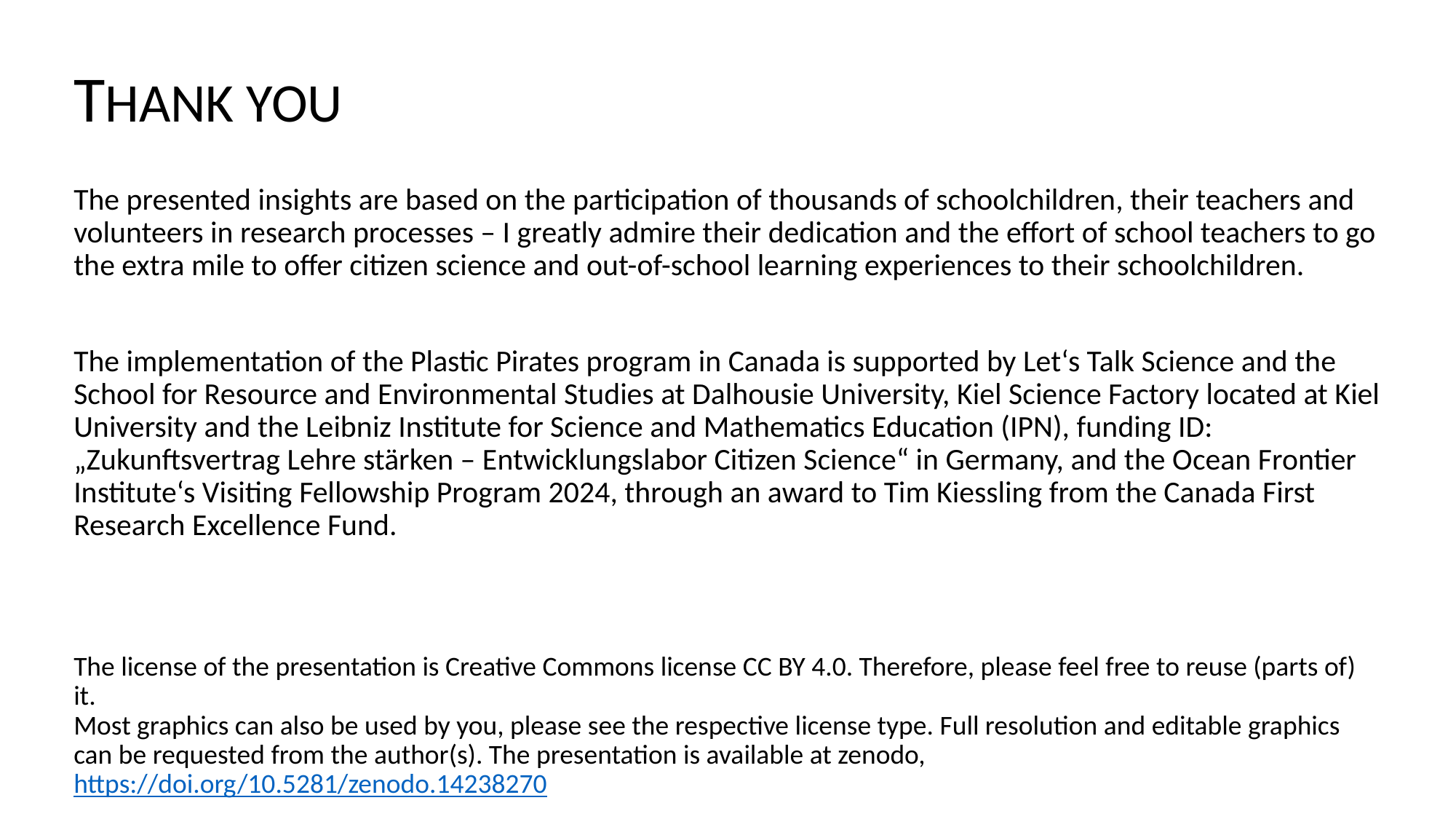

THANK YOU
The presented insights are based on the participation of thousands of schoolchildren, their teachers and volunteers in research processes – I greatly admire their dedication and the effort of school teachers to go the extra mile to offer citizen science and out-of-school learning experiences to their schoolchildren.

The implementation of the Plastic Pirates program in Canada is supported by Let‘s Talk Science and the School for Resource and Environmental Studies at Dalhousie University, Kiel Science Factory located at Kiel University and the Leibniz Institute for Science and Mathematics Education (IPN), funding ID: „Zukunftsvertrag Lehre stärken – Entwicklungslabor Citizen Science“ in Germany, and the Ocean Frontier Institute‘s Visiting Fellowship Program 2024, through an award to Tim Kiessling from the Canada First Research Excellence Fund.
The license of the presentation is Creative Commons license CC BY 4.0. Therefore, please feel free to reuse (parts of) it.
Most graphics can also be used by you, please see the respective license type. Full resolution and editable graphics can be requested from the author(s). The presentation is available at zenodo, https://doi.org/10.5281/zenodo.14238270